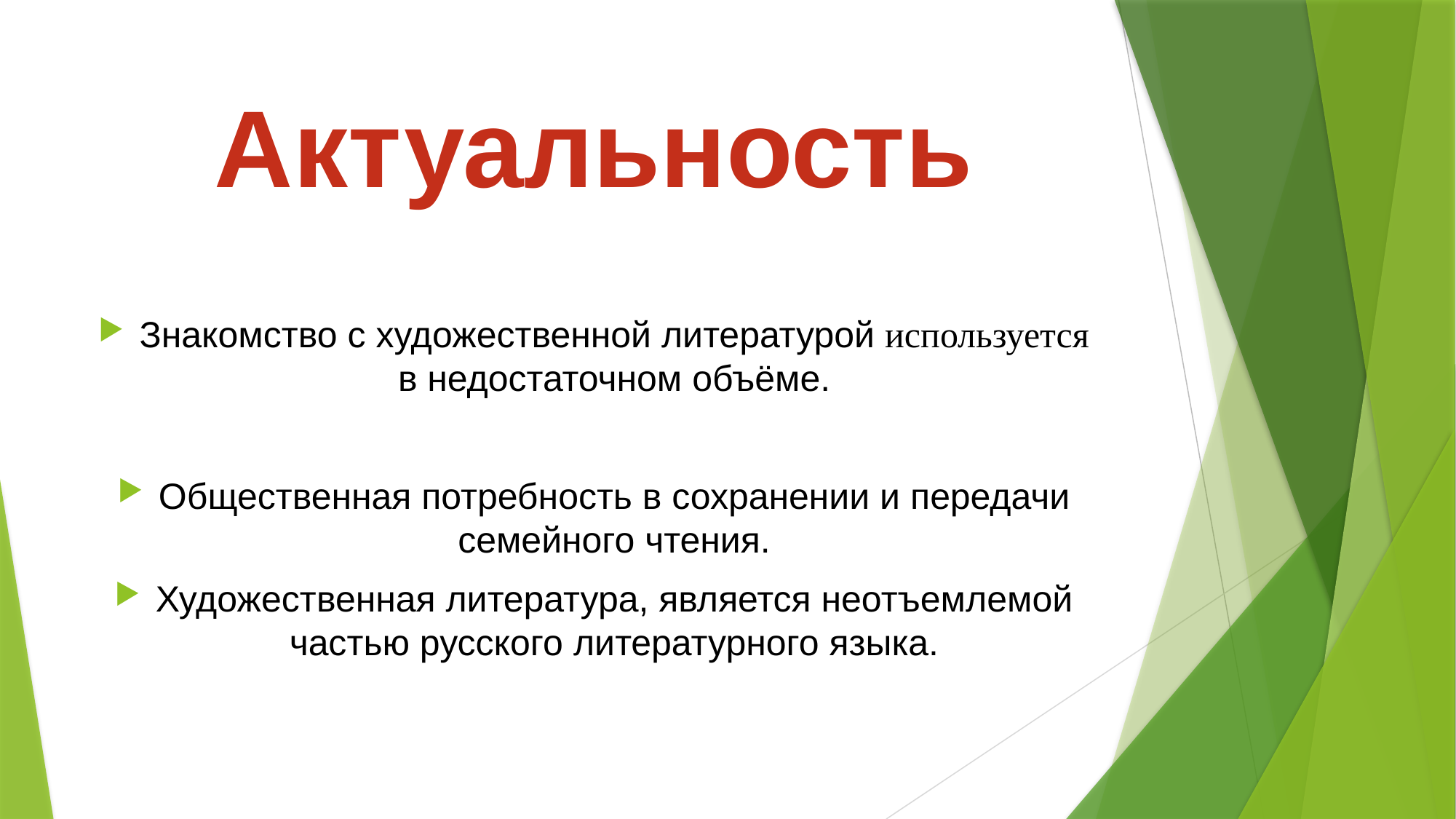

# Актуальность

Знакомство с художественной литературой используется в недостаточном объёме.

Общественная потребность в сохранении и передачи семейного чтения.
Художественная литература, является неотъемлемой частью русского литературного языка.